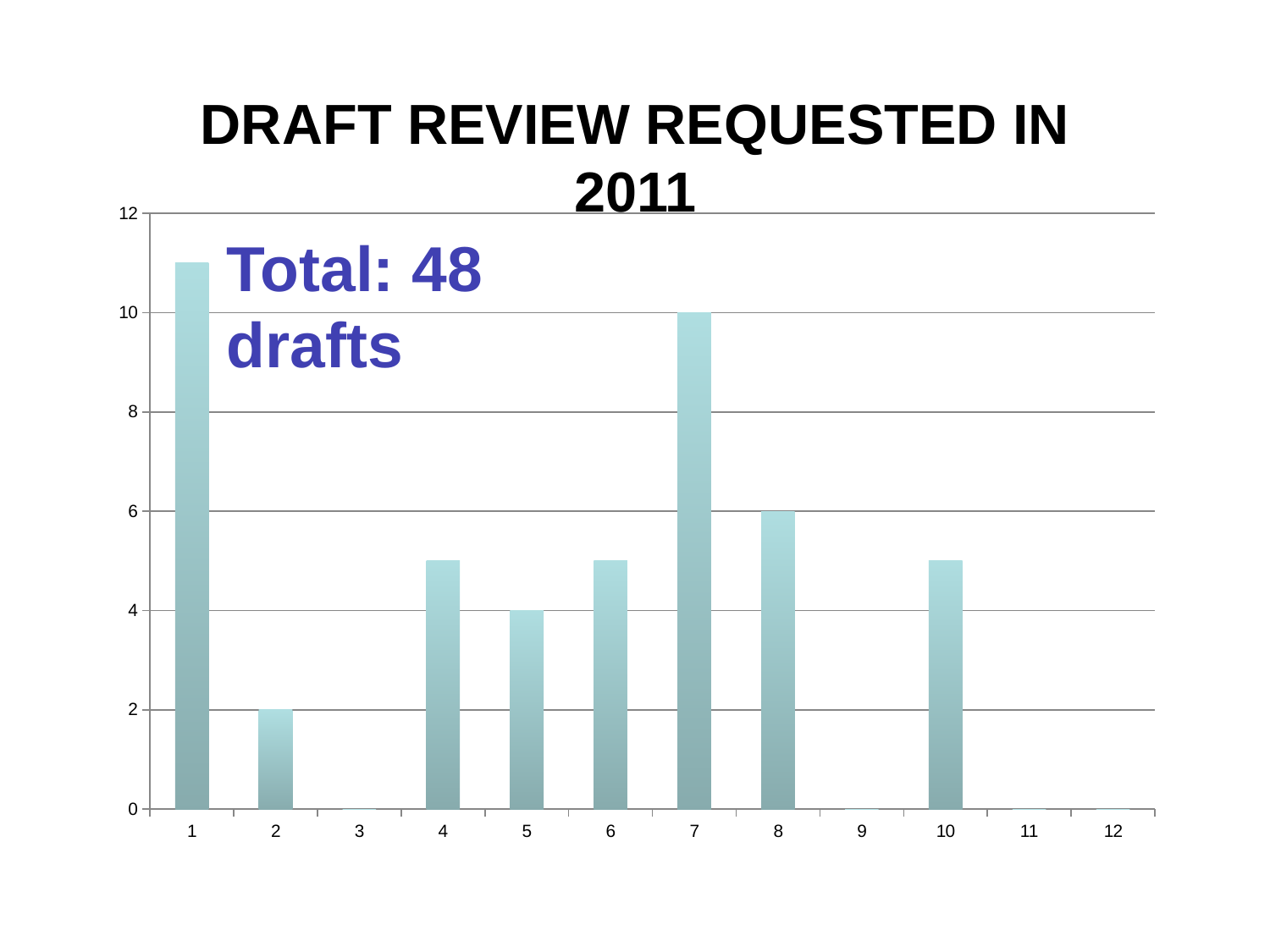

Draft Review Requested in 2011

### Chart

| Category |  |
|---|---|
Total: 48 drafts